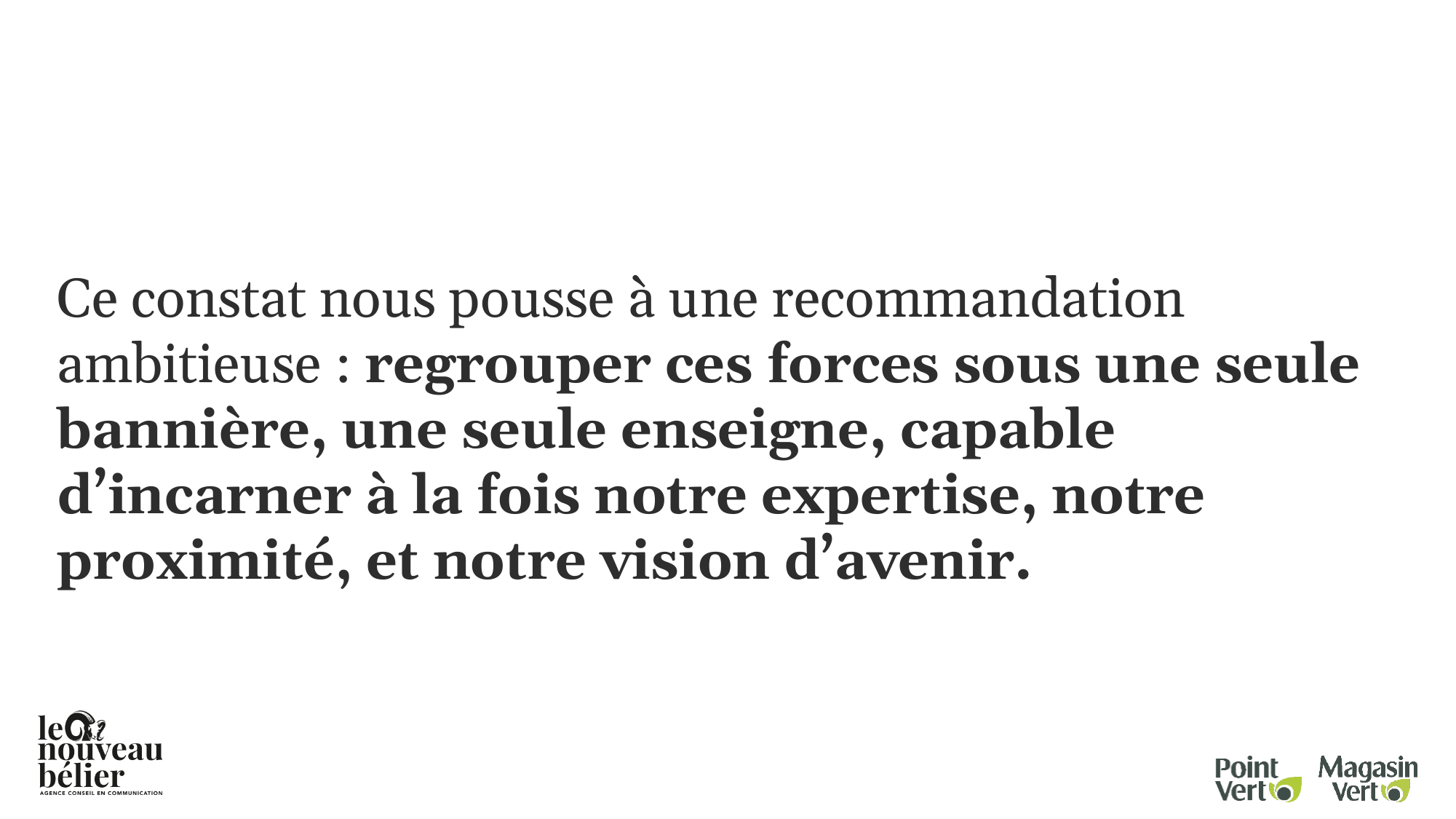

Ce constat nous pousse à une recommandation ambitieuse : regrouper ces forces sous une seule bannière, une seule enseigne, capable d’incarner à la fois notre expertise, notre proximité, et notre vision d’avenir.